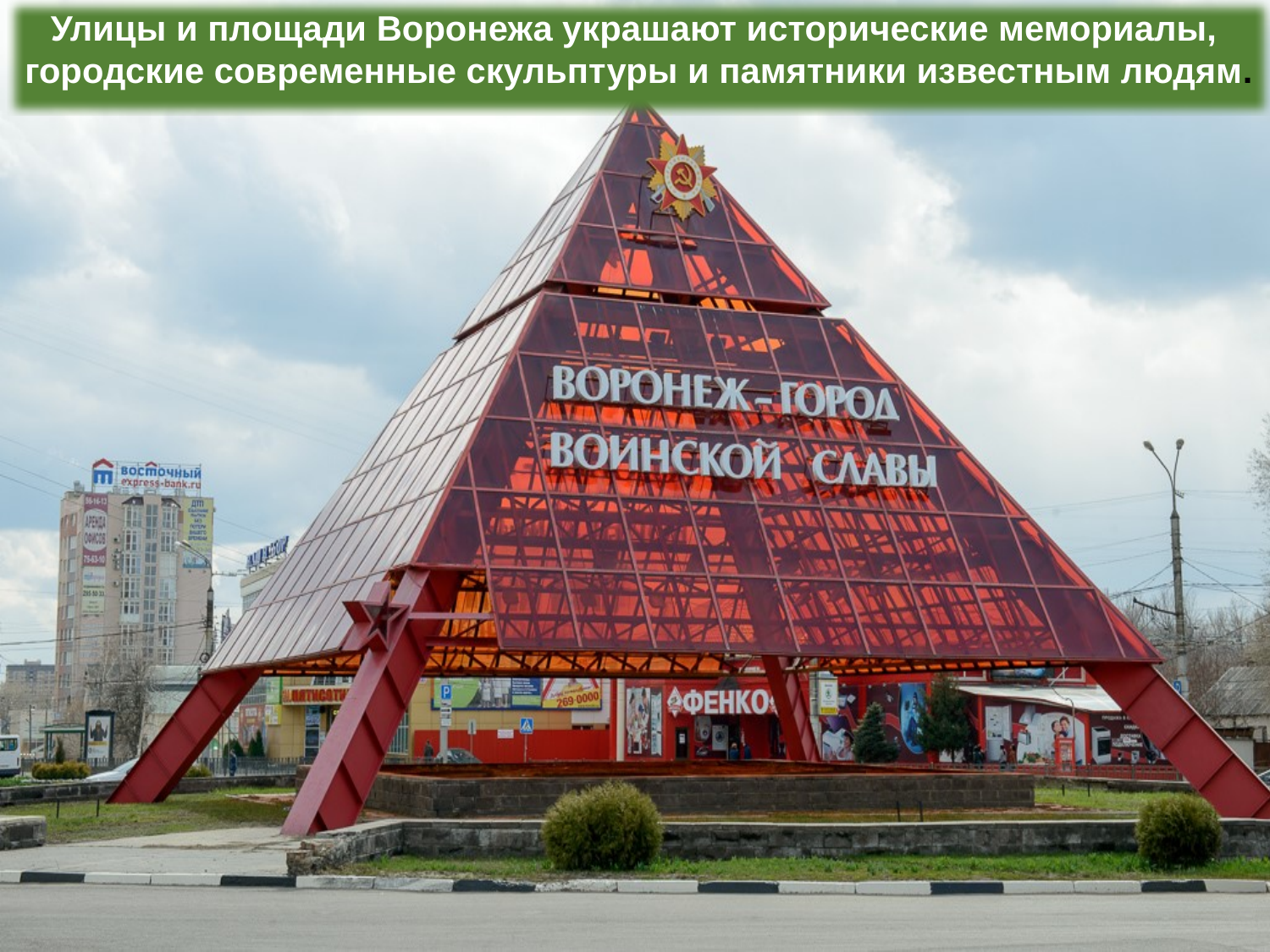

Улицы и площади Воронежа украшают исторические мемориалы,
городские современные скульптуры и памятники известным людям.